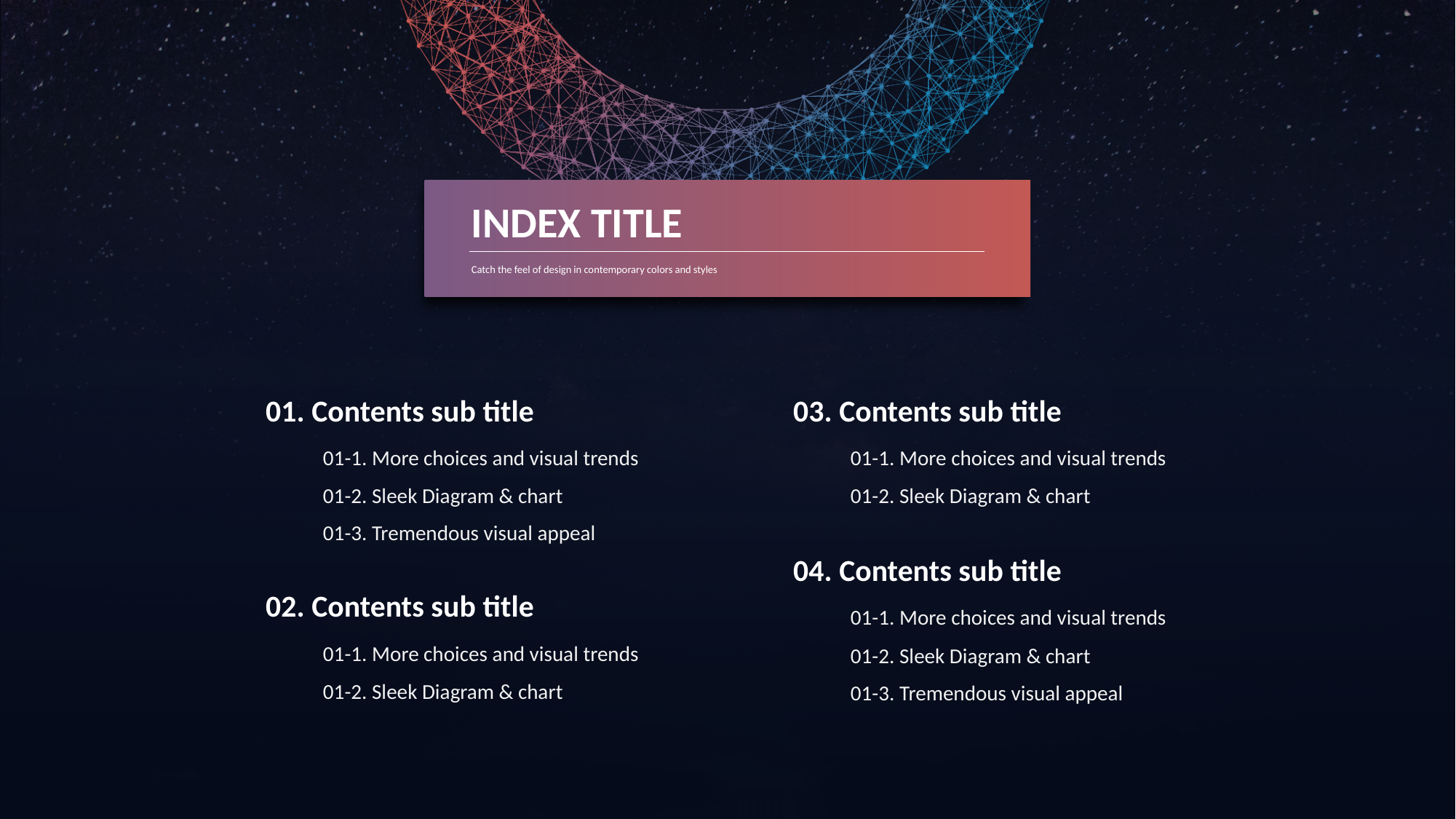

INDEX TITLE
Catch the feel of design in contemporary colors and styles
01. Contents sub title
03. Contents sub title
01-1. More choices and visual trends
01-1. More choices and visual trends
01-2. Sleek Diagram & chart
01-2. Sleek Diagram & chart
01-3. Tremendous visual appeal
04. Contents sub title
02. Contents sub title
01-1. More choices and visual trends
01-1. More choices and visual trends
01-2. Sleek Diagram & chart
01-2. Sleek Diagram & chart
01-3. Tremendous visual appeal